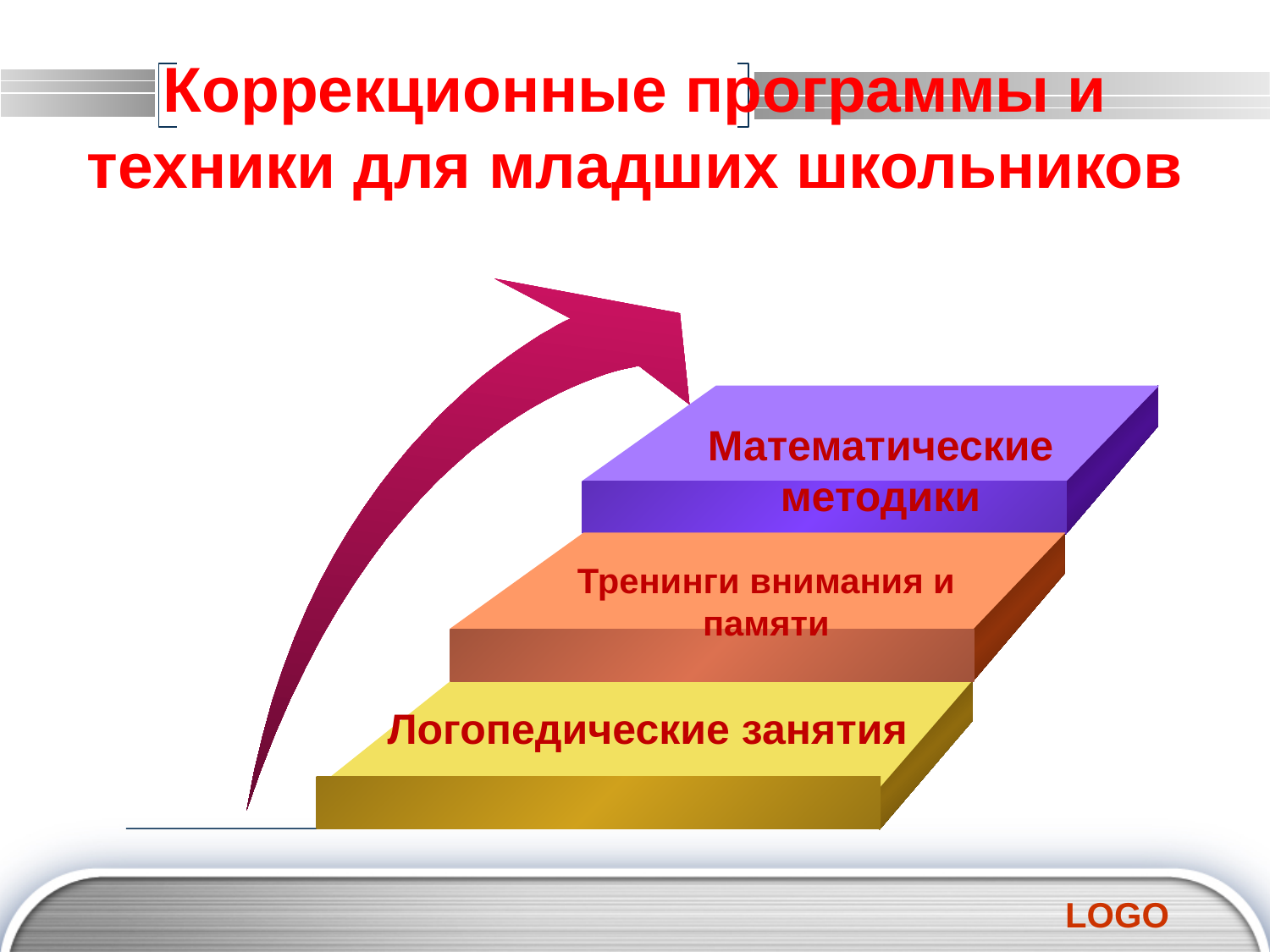

Коррекционные программы и техники для младших школьников

Математические методики
Тренинги внимания и памяти
Логопедические занятия